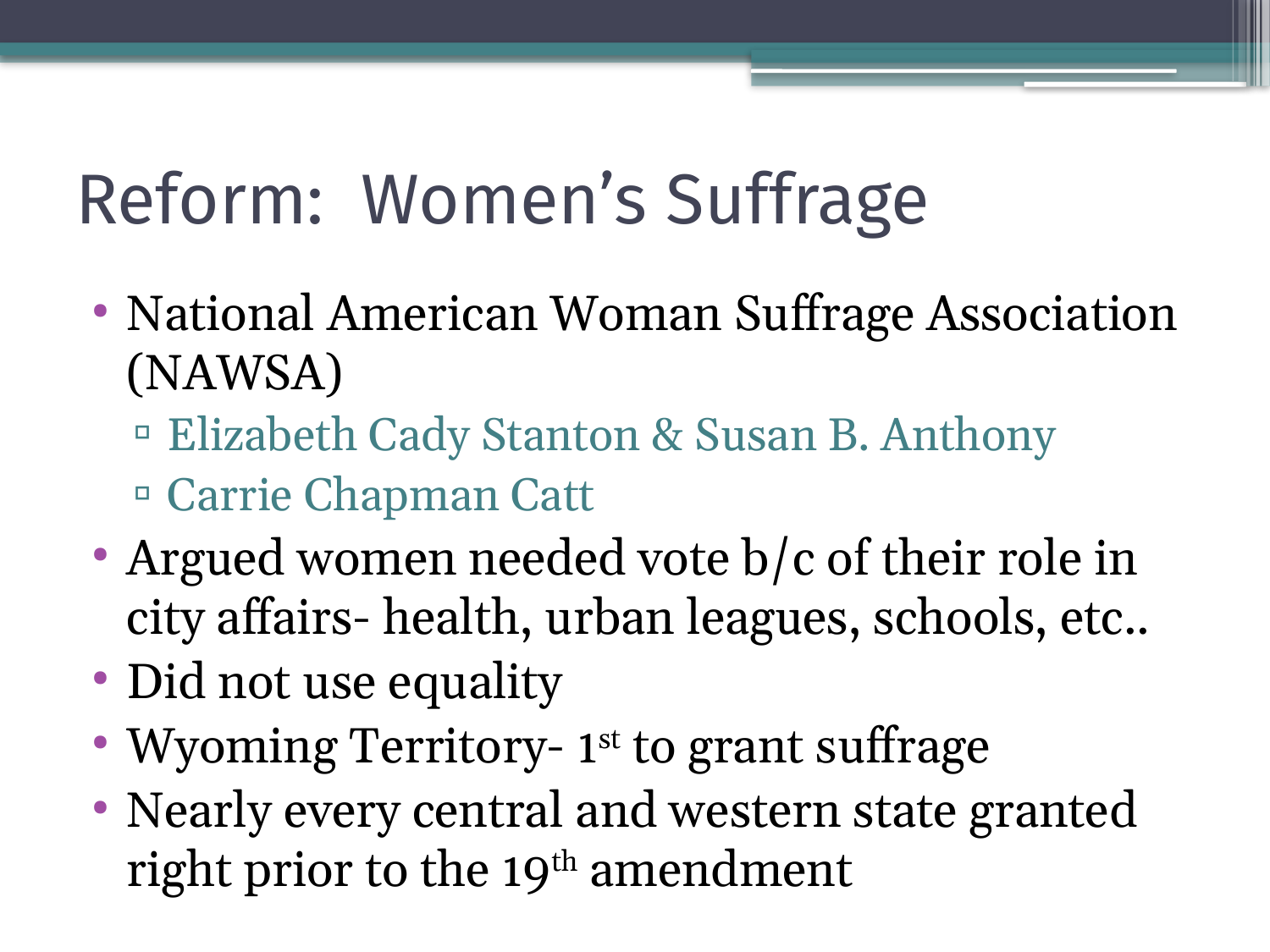

# Reform:  Women’s Suffrage
National American Woman Suffrage Association (NAWSA)
Elizabeth Cady Stanton & Susan B. Anthony
Carrie Chapman Catt
Argued women needed vote b/c of their role in city affairs- health, urban leagues, schools, etc..
Did not use equality
Wyoming Territory- 1st to grant suffrage
Nearly every central and western state granted right prior to the 19th amendment